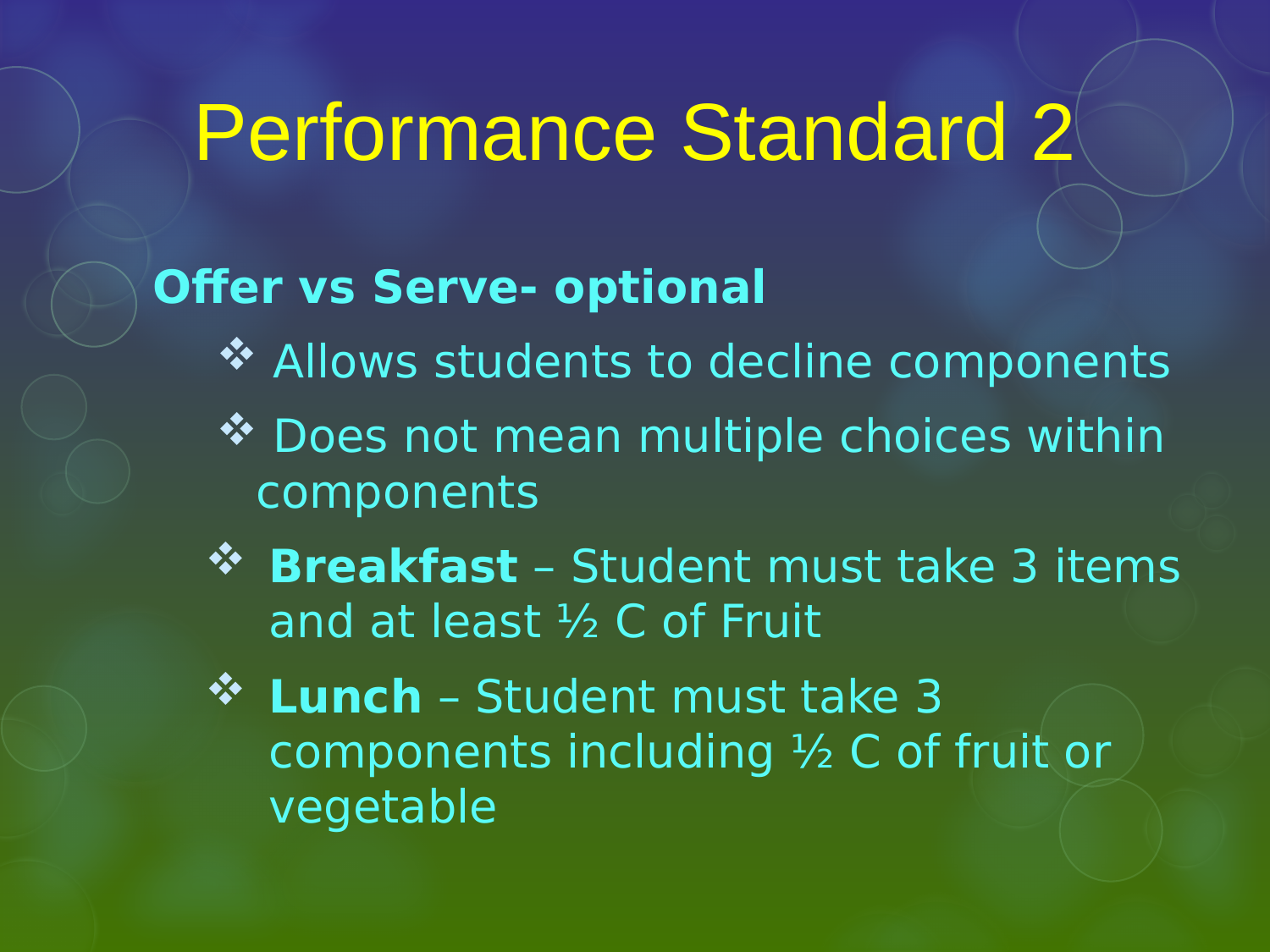

# Performance Standard 2
Offer vs Serve- optional
 Allows students to decline components
 Does not mean multiple choices within components
Breakfast – Student must take 3 items and at least ½ C of Fruit
Lunch – Student must take 3 components including ½ C of fruit or vegetable